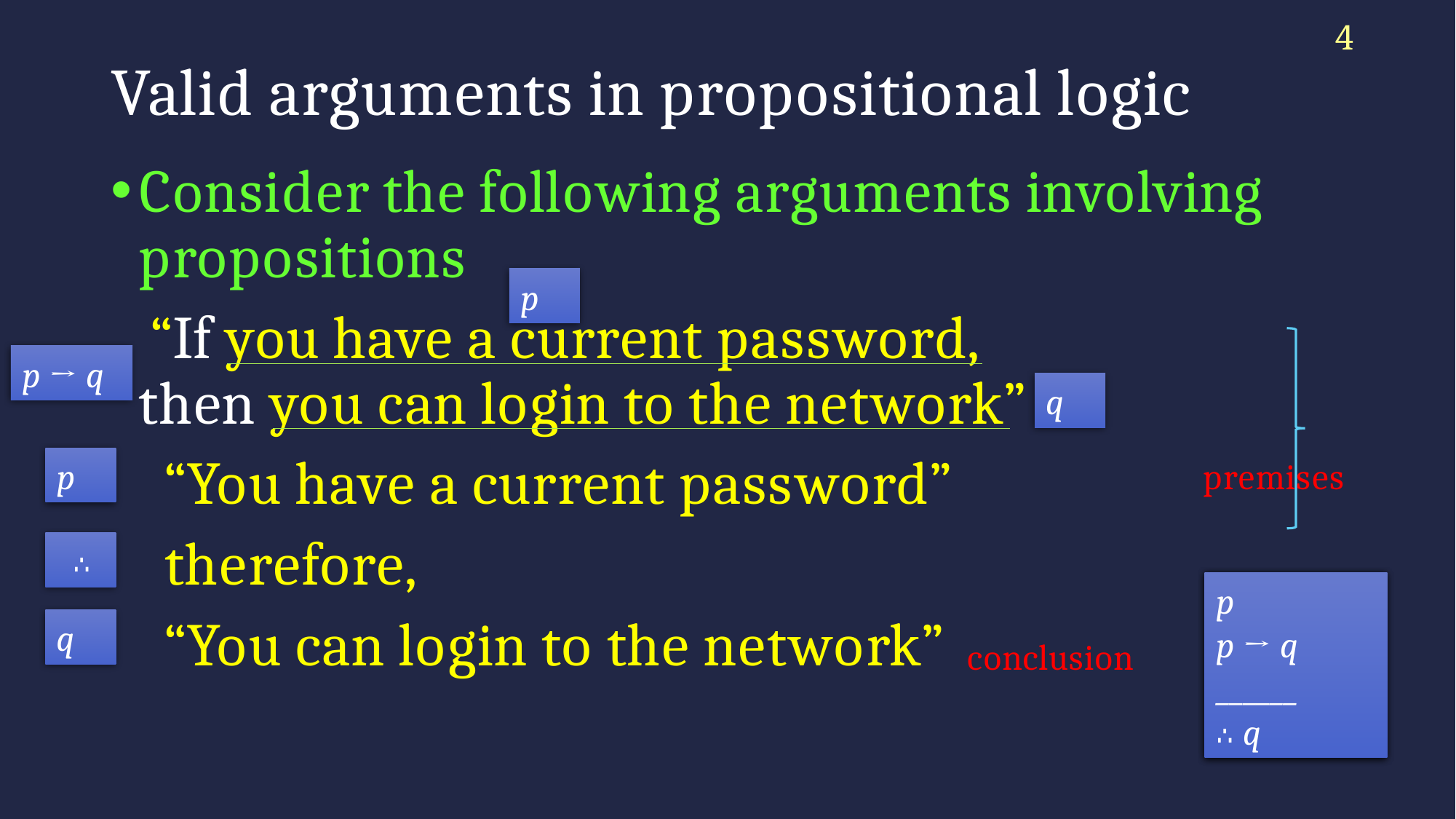

4
# Valid arguments in propositional logic
Consider the following arguments involving propositions
   “If you have a current password,
then you can login to the network”
    “You have a current password”
    therefore,
    “You can login to the network”

p

p → q
q
premises
p
  ∴
p → q
p
______
∴ q
p
p → q
______
∴ q
q
conclusion